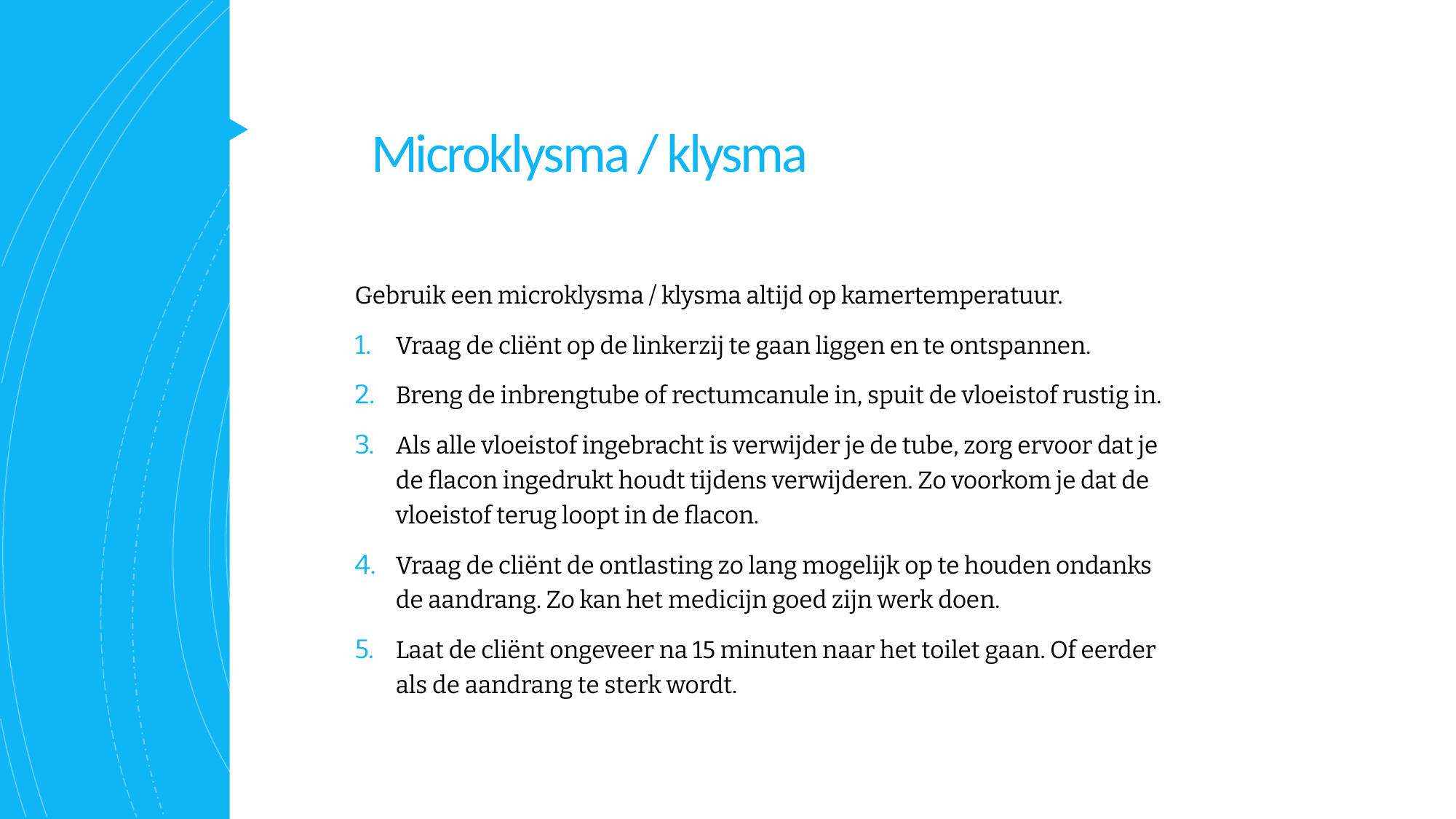

# Microklysma / klysma

Gebruik een microklysma / klysma altijd op kamertemperatuur.
Vraag de cliënt op de linkerzij te gaan liggen en te ontspannen.
Breng de inbrengtube of rectumcanule in, spuit de vloeistof rustig in.
Als alle vloeistof ingebracht is verwijder je de tube, zorg ervoor dat je de flacon ingedrukt houdt tijdens verwijderen. Zo voorkom je dat de vloeistof terug loopt in de flacon.
Vraag de cliënt de ontlasting zo lang mogelijk op te houden ondanks de aandrang. Zo kan het medicijn goed zijn werk doen.
Laat de cliënt ongeveer na 15 minuten naar het toilet gaan. Of eerder als de aandrang te sterk wordt.